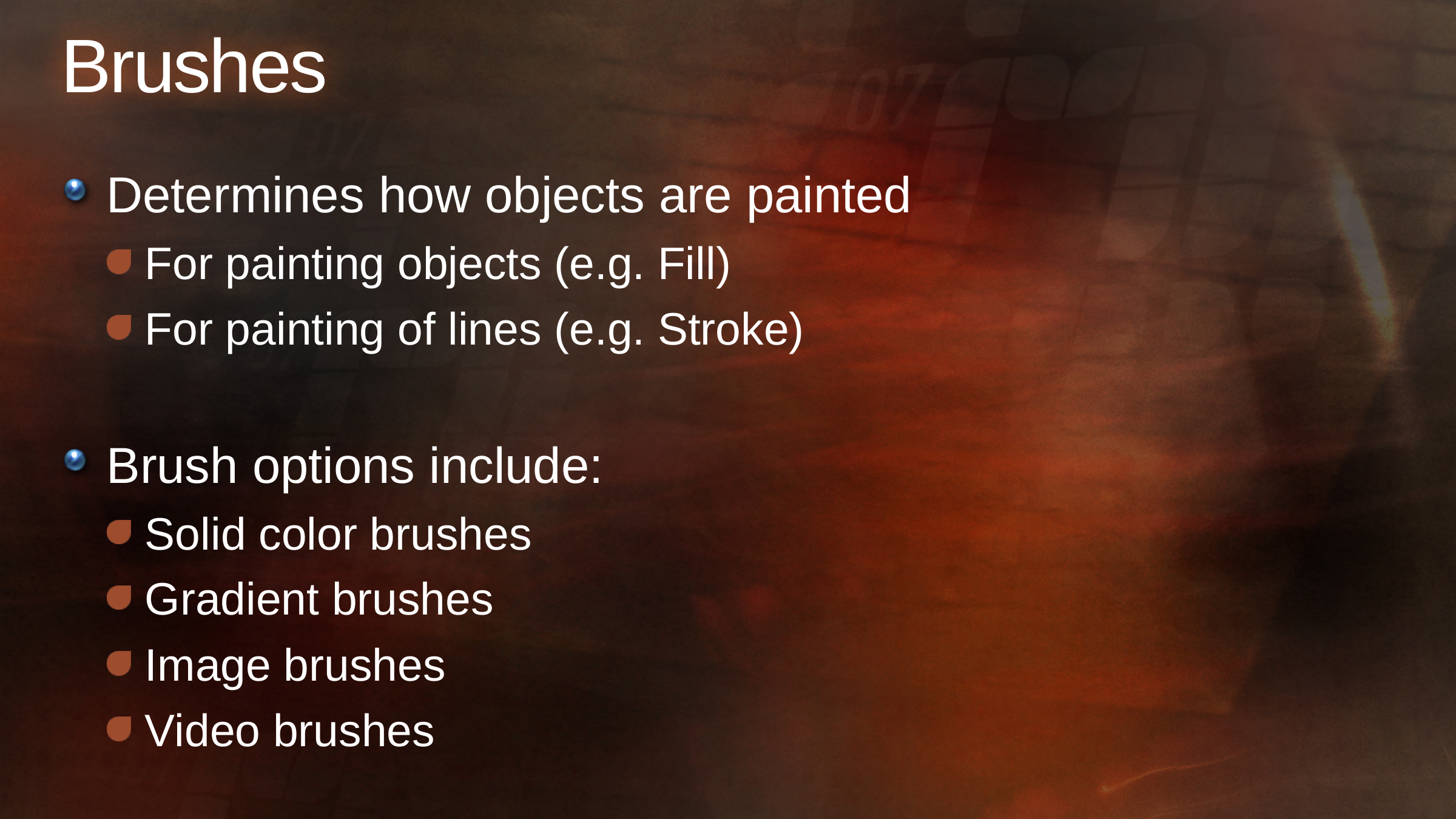

# Brushes
Determines how objects are painted
For painting objects (e.g. Fill)
For painting of lines (e.g. Stroke)

Brush options include:
Solid color brushes
Gradient brushes
Image brushes
Video brushes